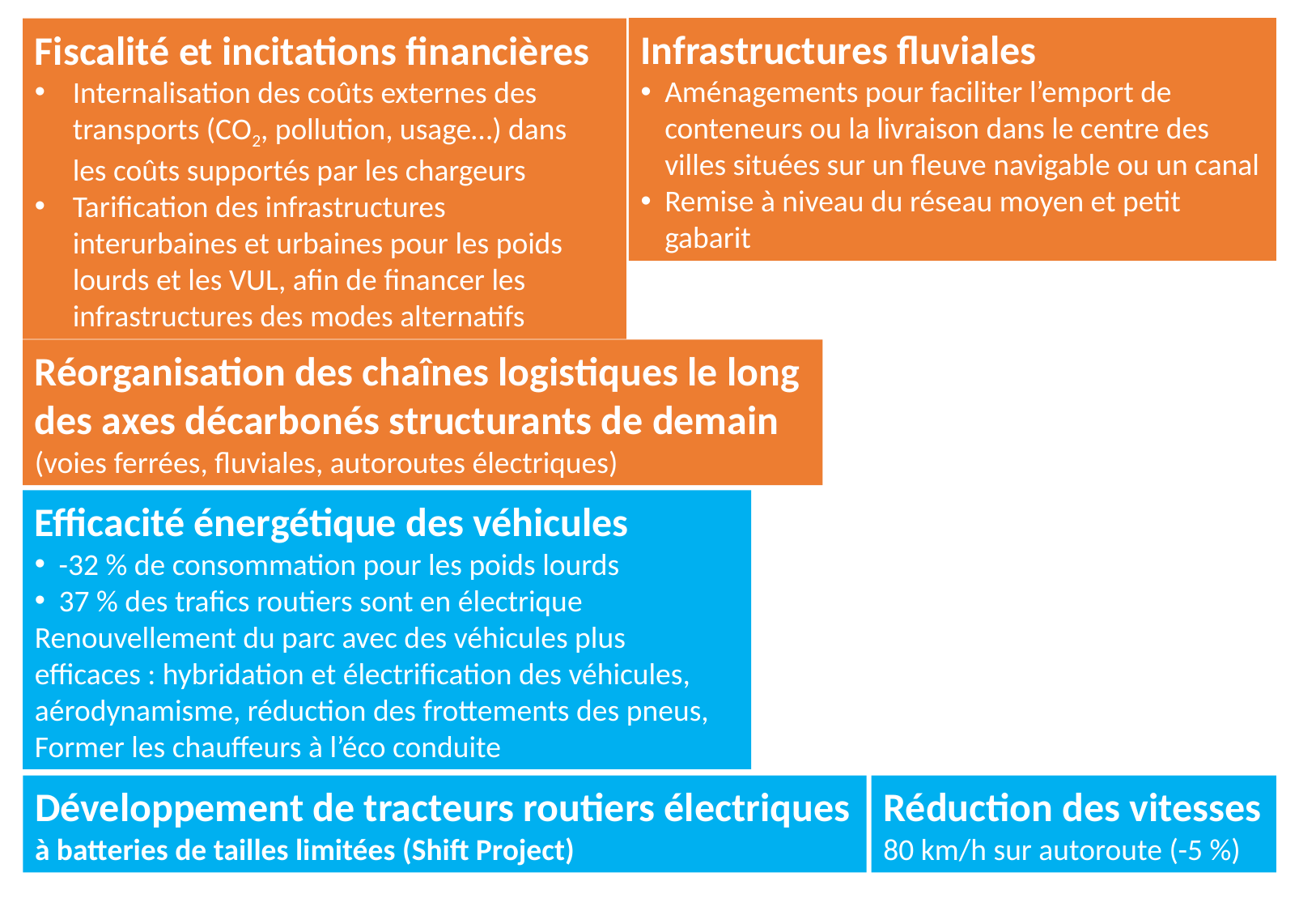

Infrastructures fluviales
Aménagements pour faciliter l’emport de conteneurs ou la livraison dans le centre des villes situées sur un fleuve navigable ou un canal
Remise à niveau du réseau moyen et petit gabarit
Fiscalité et incitations financières
Internalisation des coûts externes des transports (CO2, pollution, usage…) dans
les coûts supportés par les chargeurs
Tarification des infrastructures interurbaines et urbaines pour les poids lourds et les VUL, afin de financer les infrastructures des modes alternatifs
Réorganisation des chaînes logistiques le long des axes décarbonés structurants de demain (voies ferrées, fluviales, autoroutes électriques)
Efficacité énergétique des véhicules
-32 % de consommation pour les poids lourds
37 % des trafics routiers sont en électrique
Renouvellement du parc avec des véhicules plus efficaces : hybridation et électrification des véhicules, aérodynamisme, réduction des frottements des pneus,
Former les chauffeurs à l’éco conduite
Développement de tracteurs routiers électriques à batteries de tailles limitées (Shift Project)
Réduction des vitesses
80 km/h sur autoroute (-5 %)